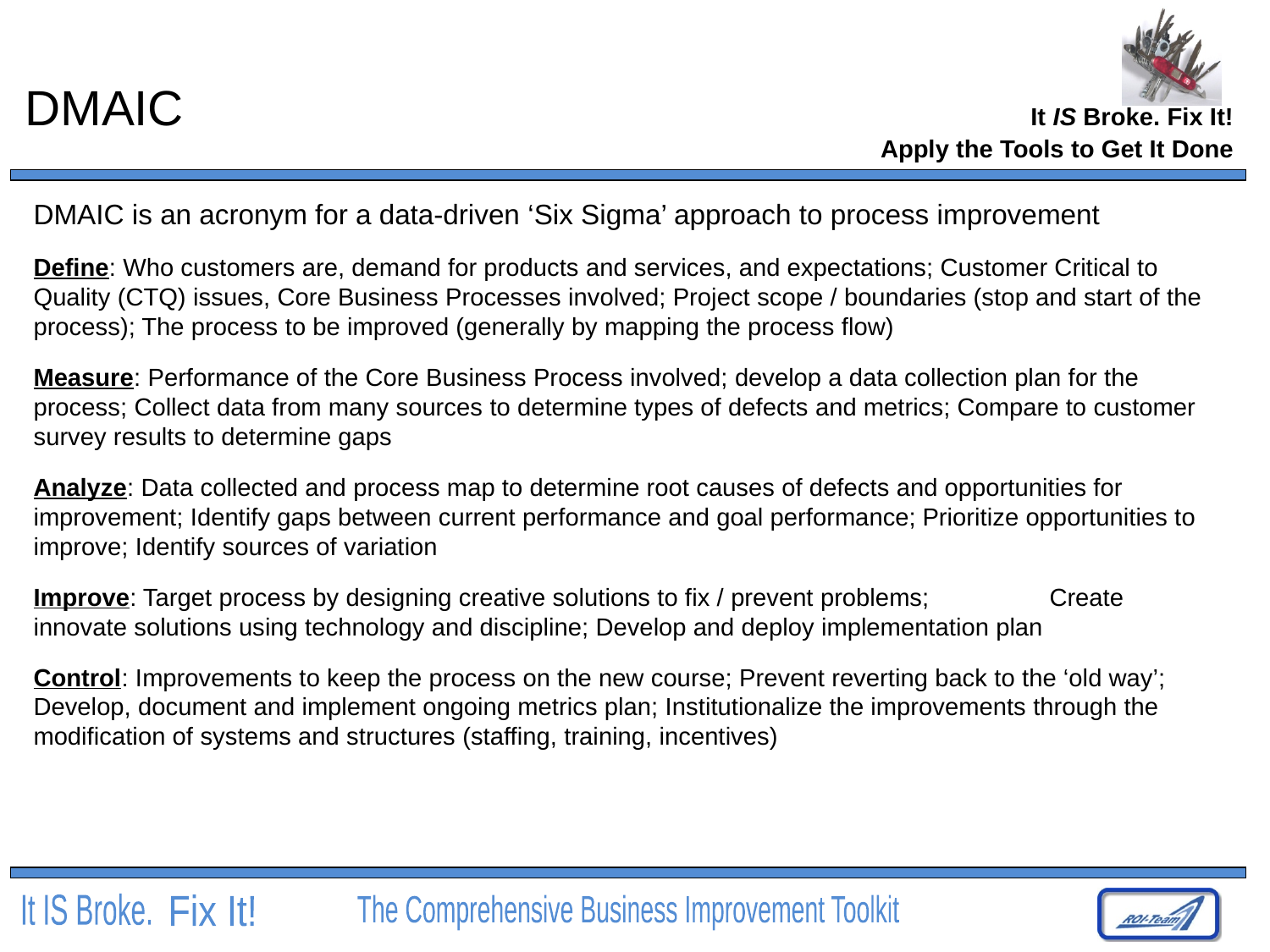

# DMAIC
Apply the Tools to Get It Done
DMAIC is an acronym for a data-driven ‘Six Sigma’ approach to process improvement
Define: Who customers are, demand for products and services, and expectations; Customer Critical to Quality (CTQ) issues, Core Business Processes involved; Project scope / boundaries (stop and start of the process); The process to be improved (generally by mapping the process flow)
Measure: Performance of the Core Business Process involved; develop a data collection plan for the process; Collect data from many sources to determine types of defects and metrics; Compare to customer survey results to determine gaps
Analyze: Data collected and process map to determine root causes of defects and opportunities for improvement; Identify gaps between current performance and goal performance;	Prioritize opportunities to improve; Identify sources of variation
Improve: Target process by designing creative solutions to fix / prevent problems; 	Create innovate solutions using technology and discipline; Develop and deploy implementation plan
Control: Improvements to keep the process on the new course; Prevent reverting back to the ‘old way’; Develop, document and implement ongoing metrics plan; Institutionalize the improvements through the modification of systems and structures (staffing, training, incentives)